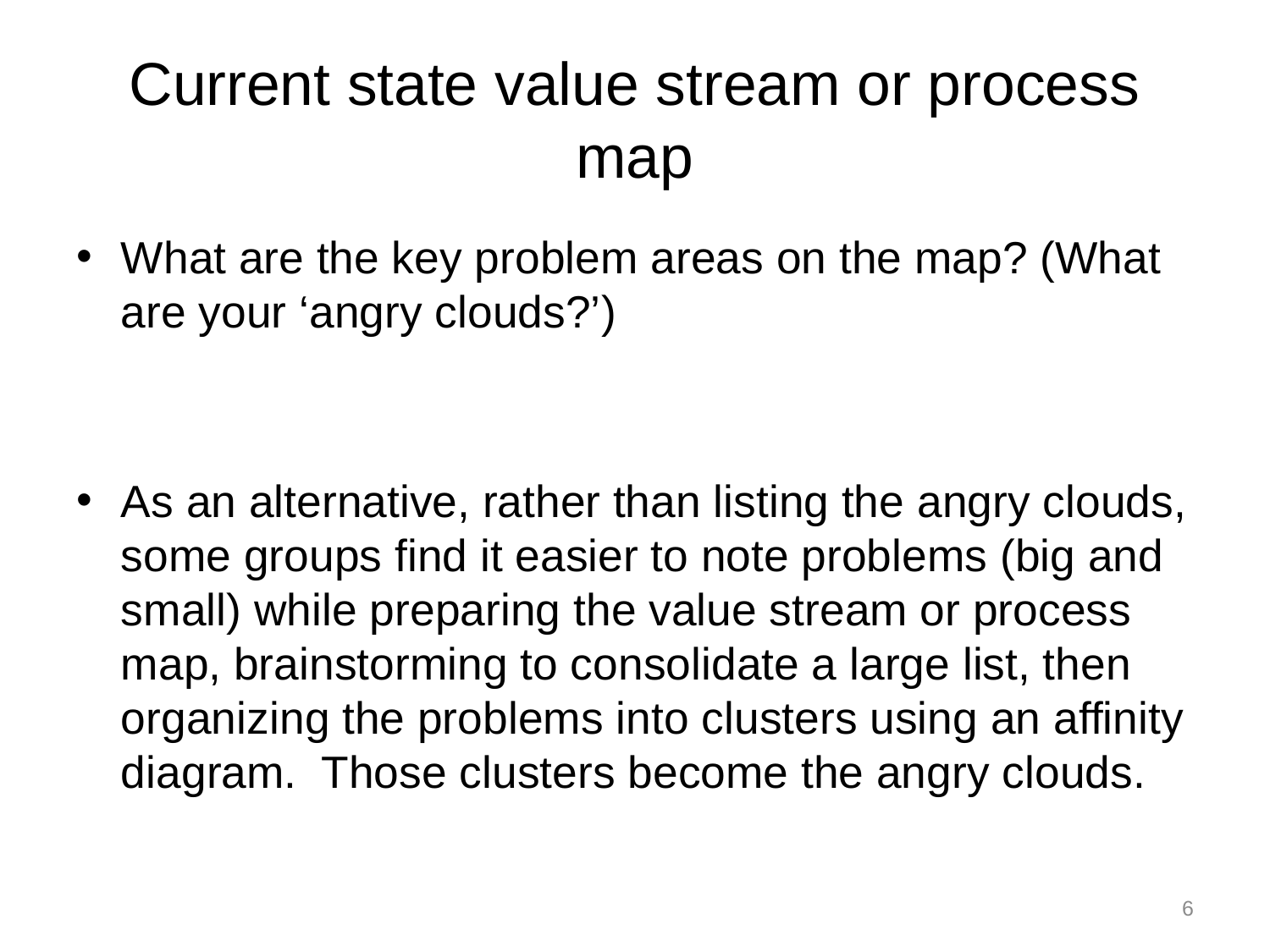

# Current state value stream or process map
What are the key problem areas on the map? (What are your ‘angry clouds?’)

As an alternative, rather than listing the angry clouds, some groups find it easier to note problems (big and small) while preparing the value stream or process map, brainstorming to consolidate a large list, then organizing the problems into clusters using an affinity diagram.  Those clusters become the angry clouds.
6